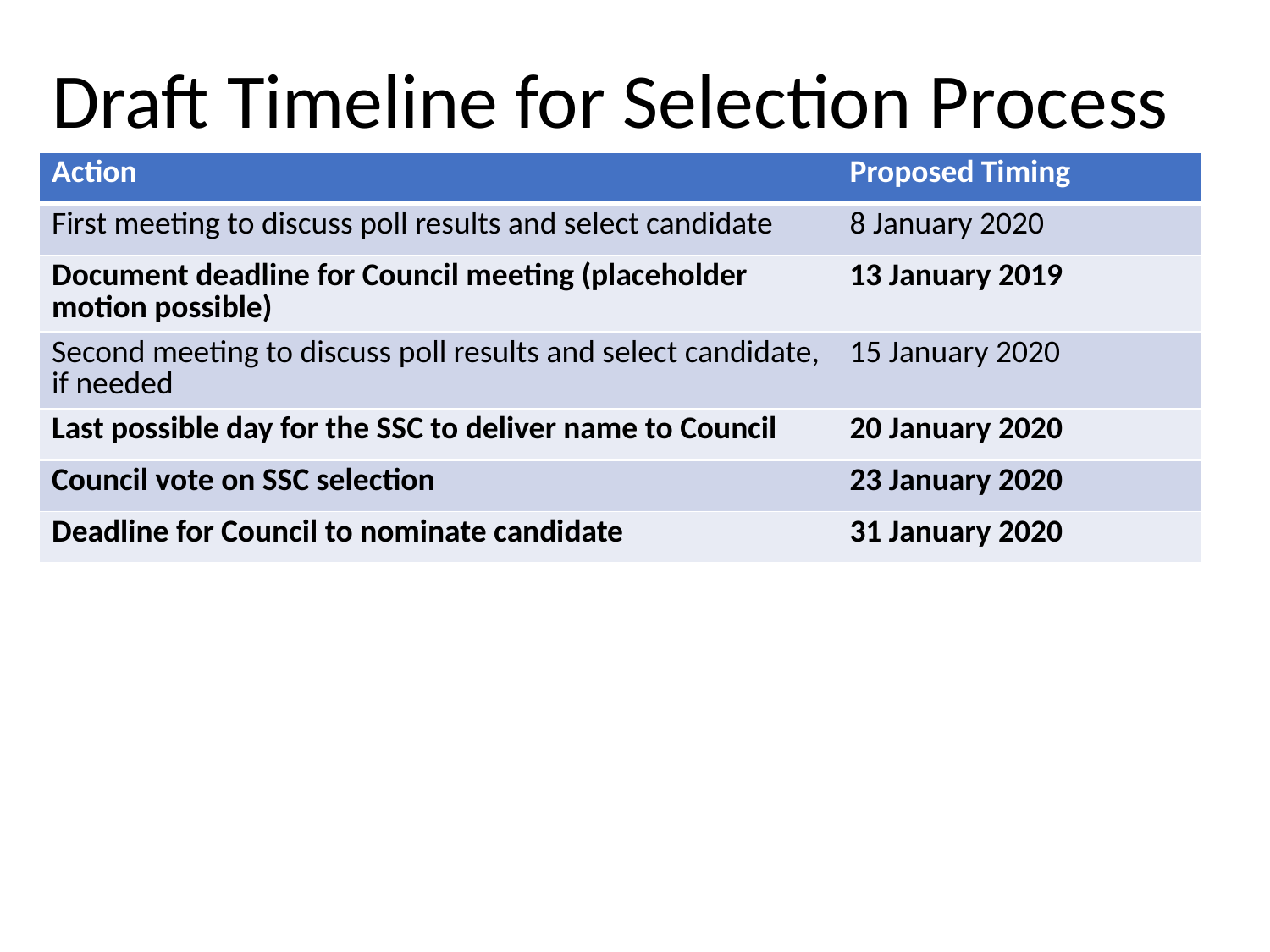

# Draft Timeline for Selection Process
| Action | Proposed Timing |
| --- | --- |
| First meeting to discuss poll results and select candidate | 8 January 2020 |
| Document deadline for Council meeting (placeholder motion possible) | 13 January 2019 |
| Second meeting to discuss poll results and select candidate, if needed | 15 January 2020 |
| Last possible day for the SSC to deliver name to Council | 20 January 2020 |
| Council vote on SSC selection | 23 January 2020 |
| Deadline for Council to nominate candidate | 31 January 2020 |